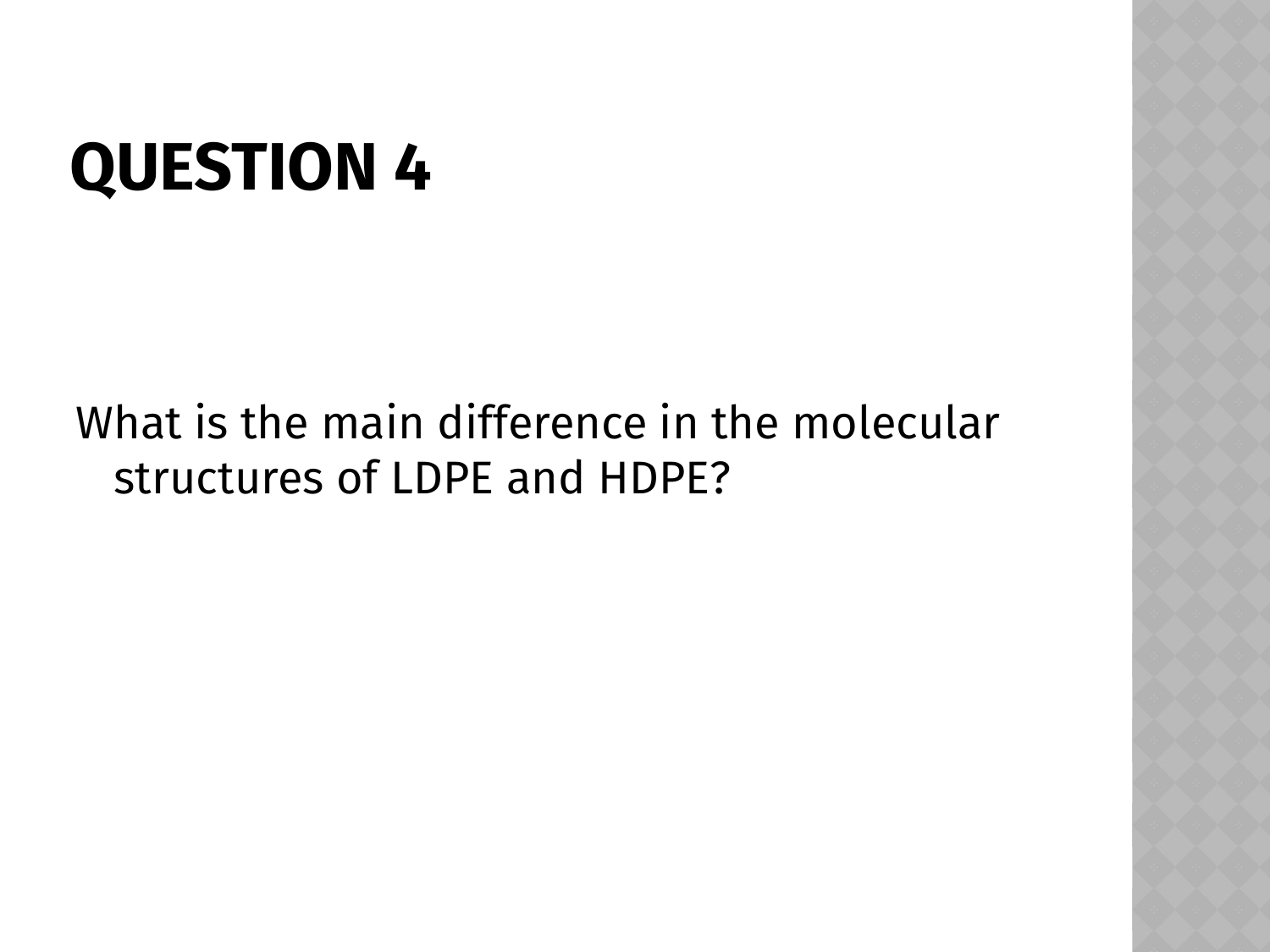

# Question 4
What is the main difference in the molecular structures of LDPE and HDPE?